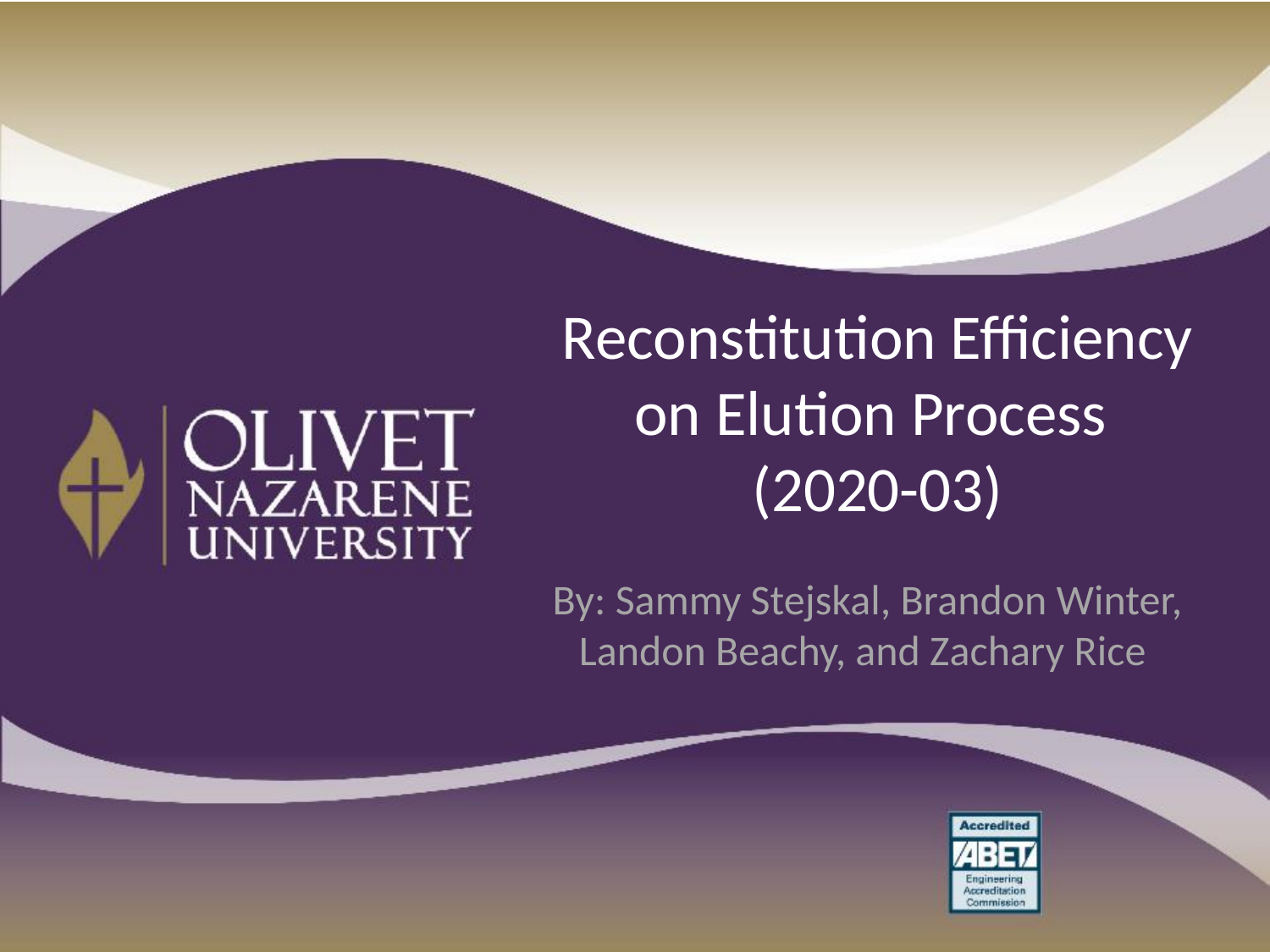

# Reconstitution Efficiency on Elution Process (2020-03)
By: Sammy Stejskal, Brandon Winter, Landon Beachy, and Zachary Rice